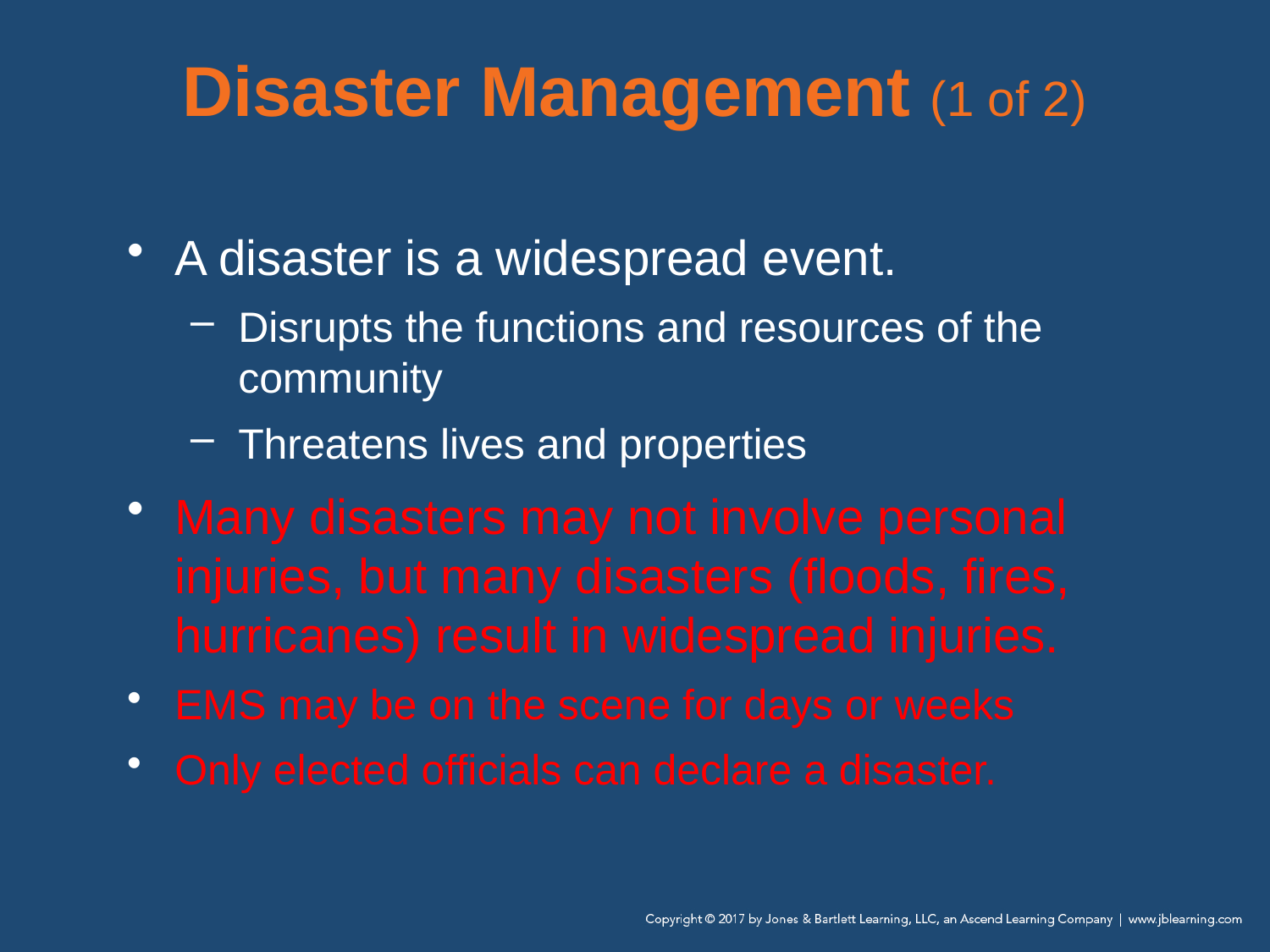

# Disaster Management (1 of 2)
A disaster is a widespread event.
Disrupts the functions and resources of the community
Threatens lives and properties
Many disasters may not involve personal injuries, but many disasters (floods, fires, hurricanes) result in widespread injuries.
EMS may be on the scene for days or weeks
Only elected officials can declare a disaster.